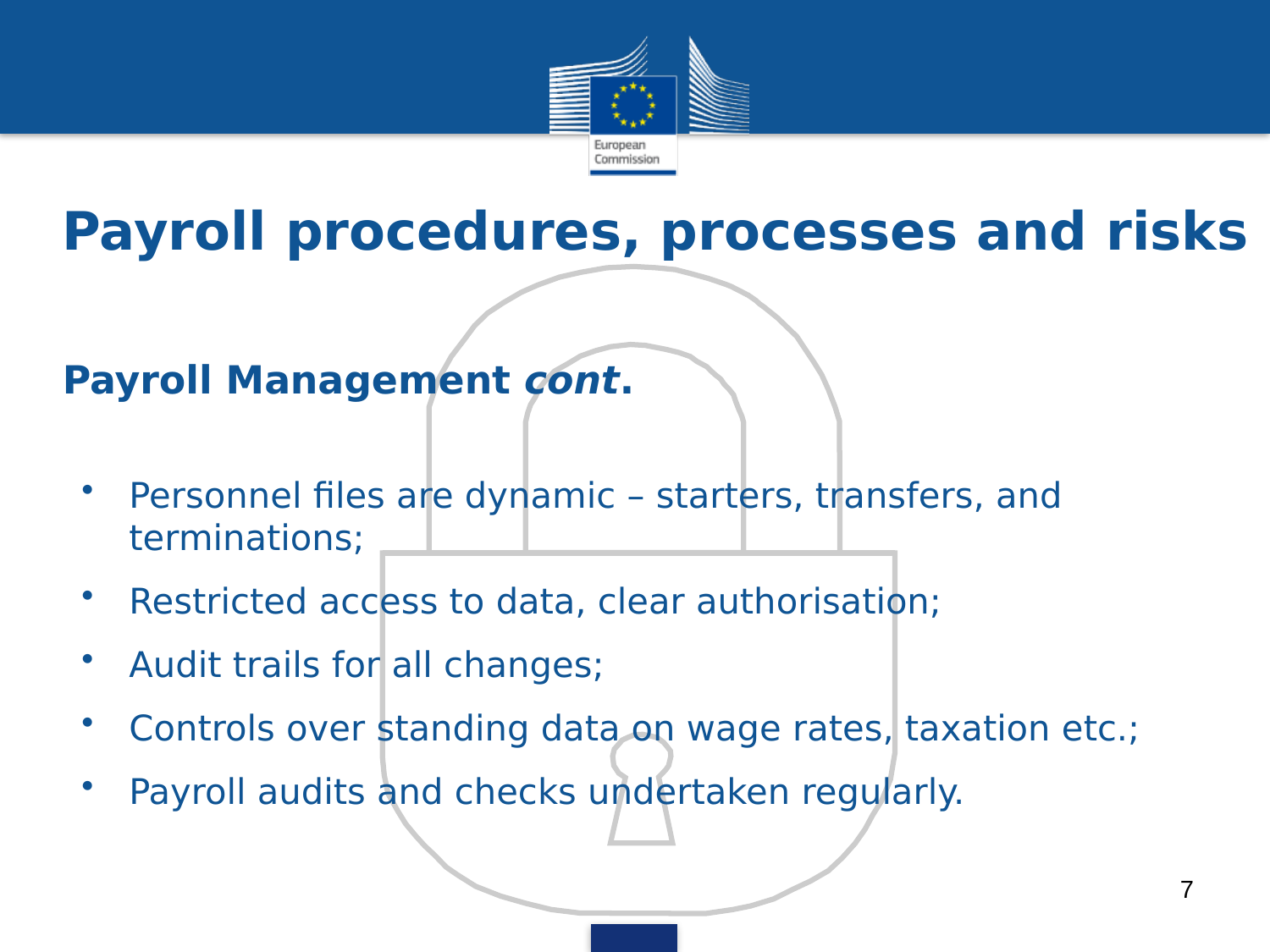

Payroll procedures, processes and risks

# Payroll Management cont.
Personnel files are dynamic – starters, transfers, and terminations;
Restricted access to data, clear authorisation;
Audit trails for all changes;
Controls over standing data on wage rates, taxation etc.;
Payroll audits and checks undertaken regularly.

7